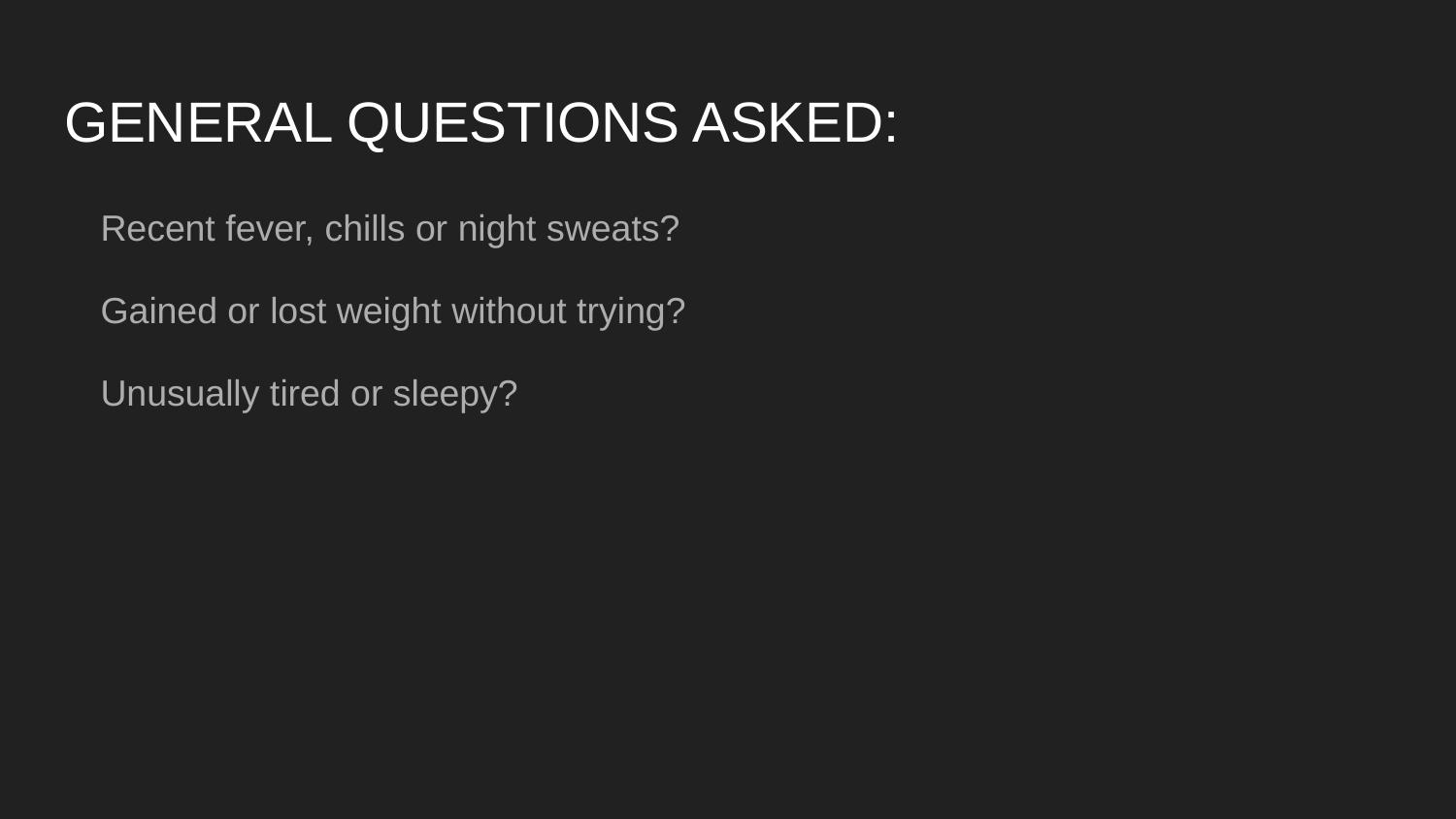

# GENERAL QUESTIONS ASKED:
Recent fever, chills or night sweats?
Gained or lost weight without trying?
Unusually tired or sleepy?